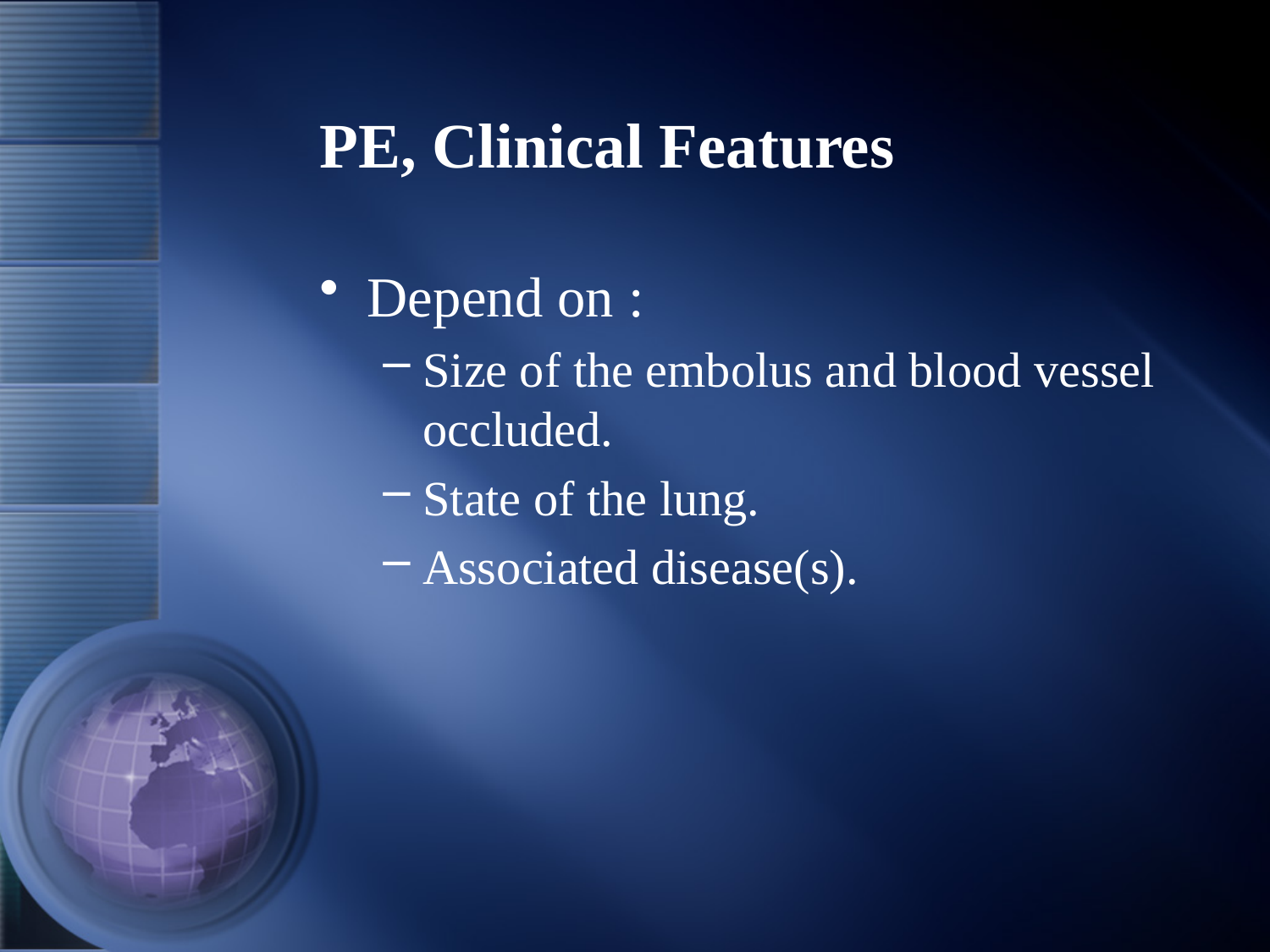

# PE, Clinical Features
Depend on :
Size of the embolus and blood vessel occluded.
State of the lung.
Associated disease(s).